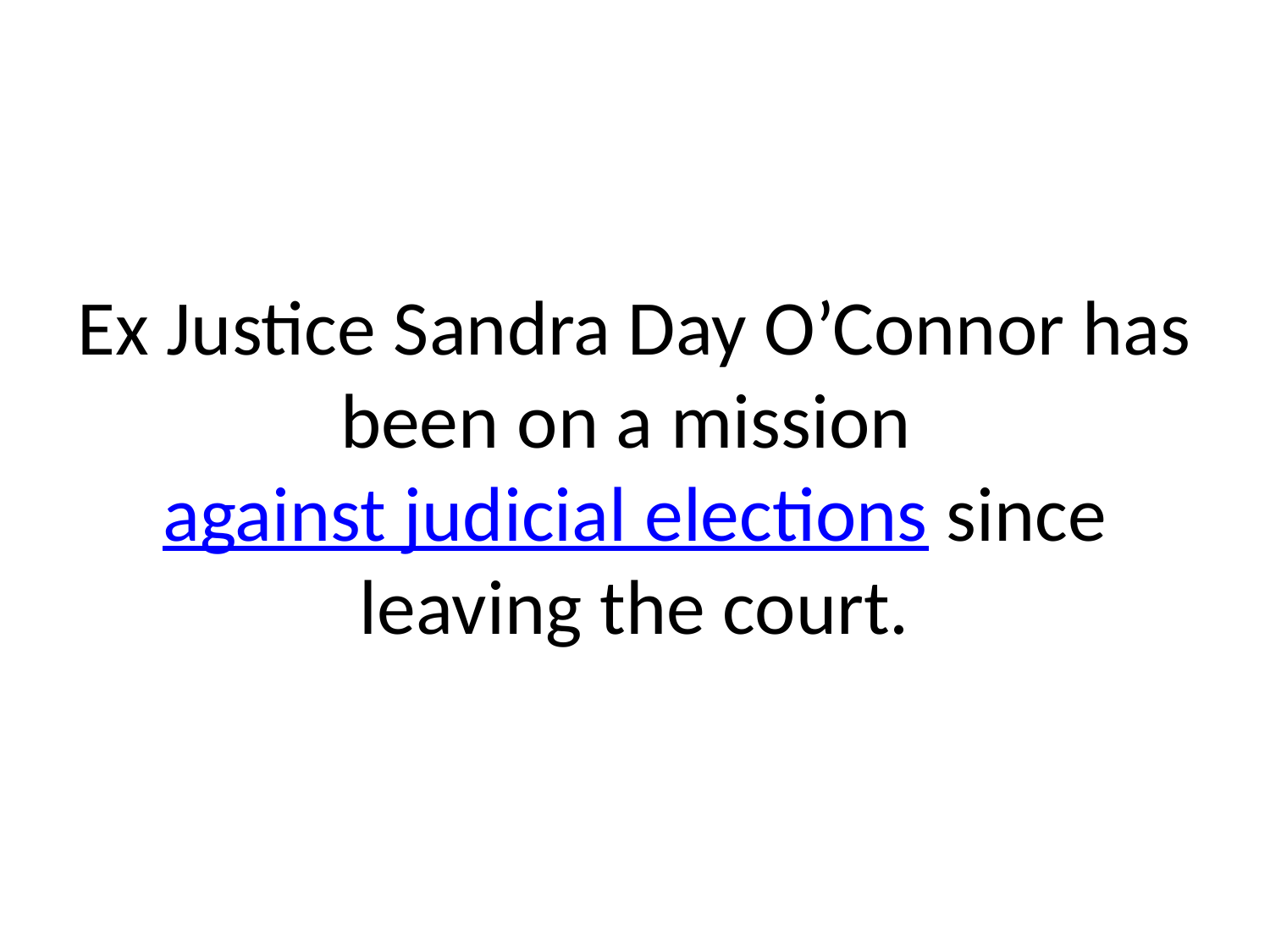

# Ex Justice Sandra Day O’Connor has been on a mission against judicial elections since leaving the court.